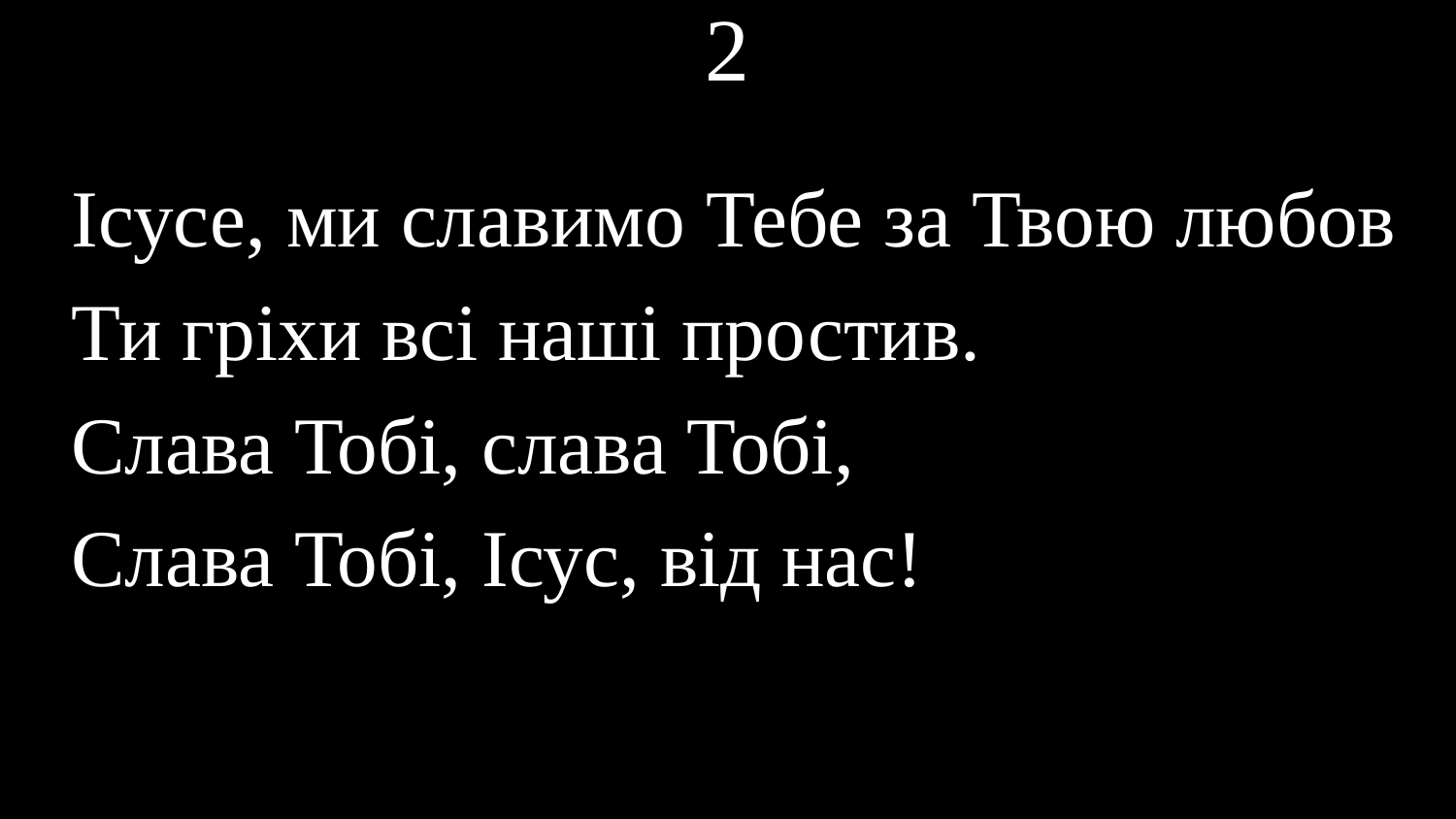

# 2
Ісусе, ми славимо Тебе за Твою любов
Ти гріхи всі наші простив.
Слава Тобі, слава Тобі,
Слава Тобі, Ісус, від нас!